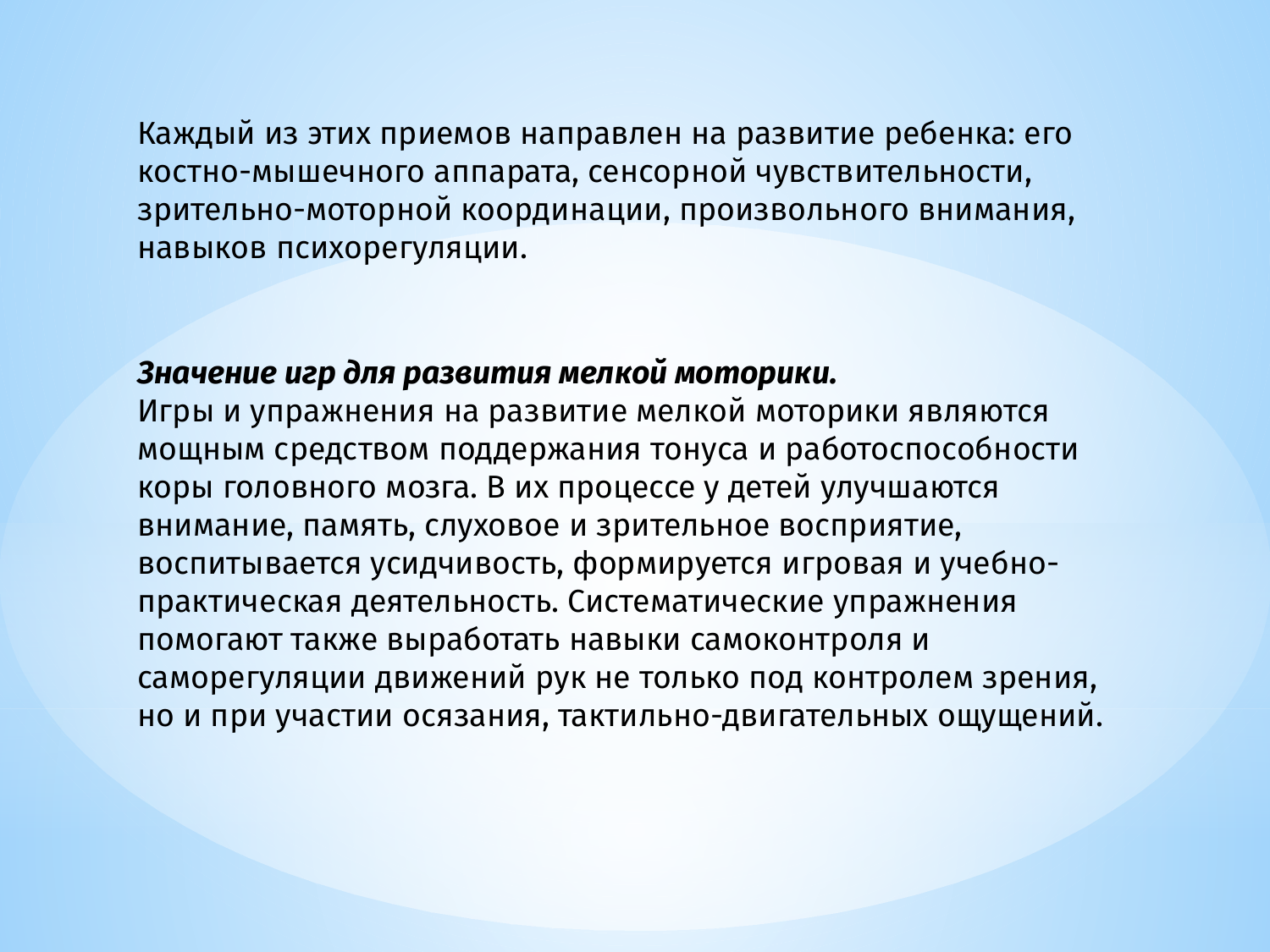

Каждый из этих приемов направлен на развитие ребенка: его костно-мышечного аппарата, сенсорной чувствительности, зрительно-моторной координации, произвольного внимания, навыков психорегуляции.
Значение игр для развития мелкой моторики.
Игры и упражнения на развитие мелкой моторики являются мощным средством поддержания тонуса и работоспособности коры головного мозга. В их процессе у детей улучшаются внимание, память, слуховое и зрительное восприятие, воспитывается усидчивость, формируется игровая и учебно-практическая деятельность. Систематические упражнения помогают также выработать навыки самоконтроля и саморегуляции движений рук не только под контролем зрения, но и при участии осязания, тактильно-двигательных ощущений.